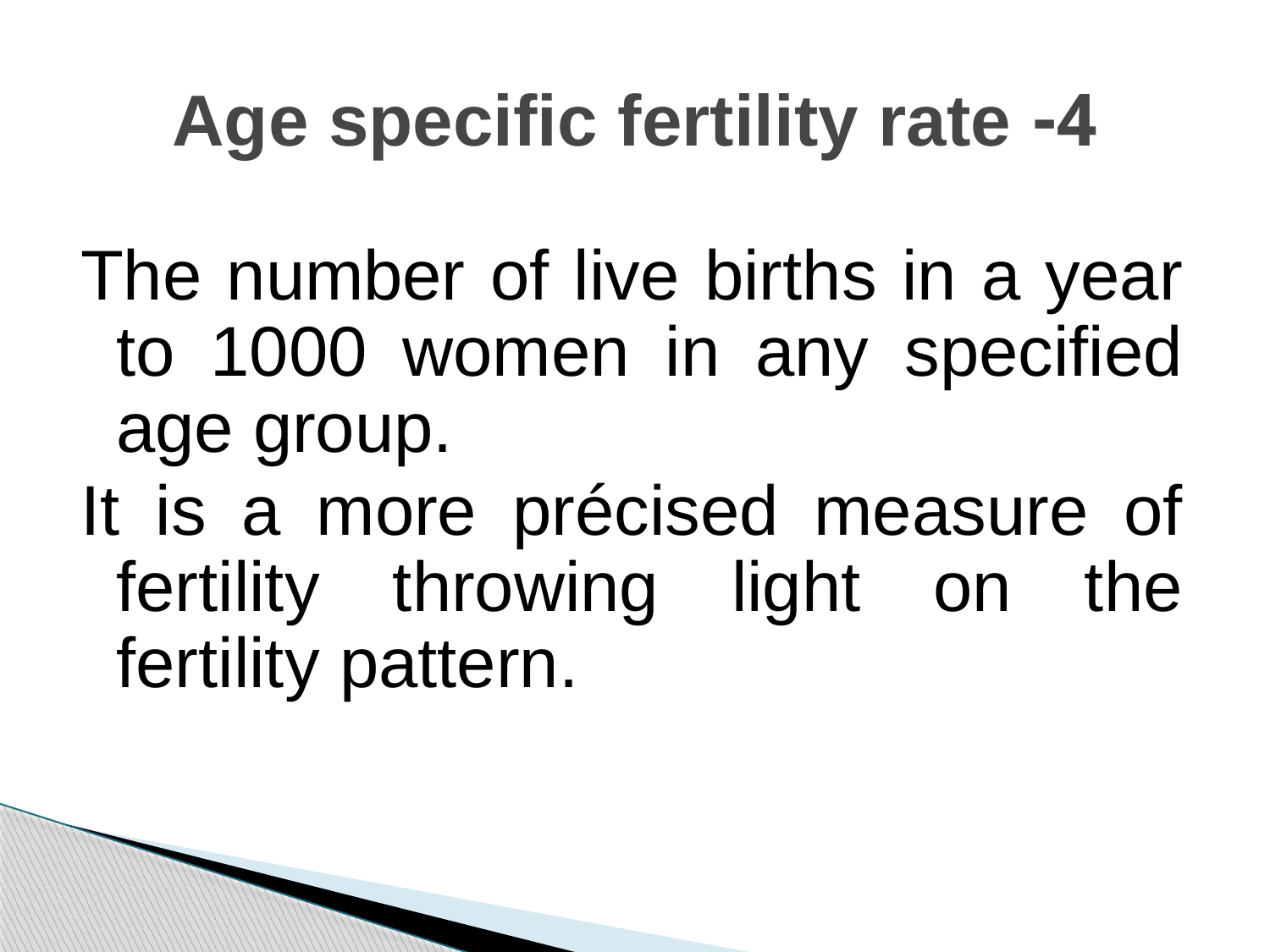

# 4- Age specific fertility rate
The number of live births in a year to 1000 women in any specified age group.
It is a more précised measure of fertility throwing light on the fertility pattern.